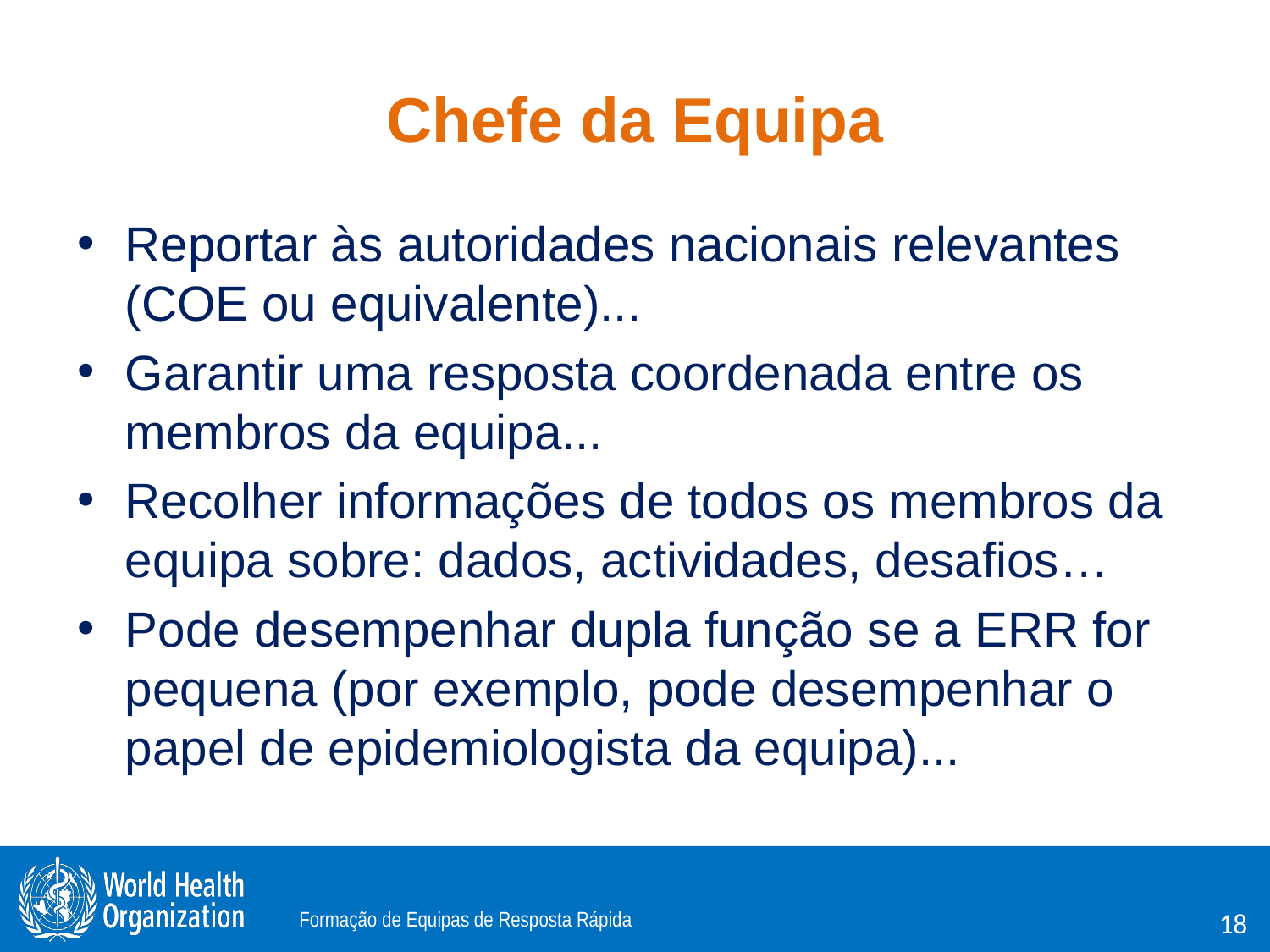

# Chefe da Equipa
Reportar às autoridades nacionais relevantes (COE ou equivalente)...
Garantir uma resposta coordenada entre os membros da equipa...
Recolher informações de todos os membros da equipa sobre: dados, actividades, desafios…
Pode desempenhar dupla função se a ERR for pequena (por exemplo, pode desempenhar o papel de epidemiologista da equipa)...